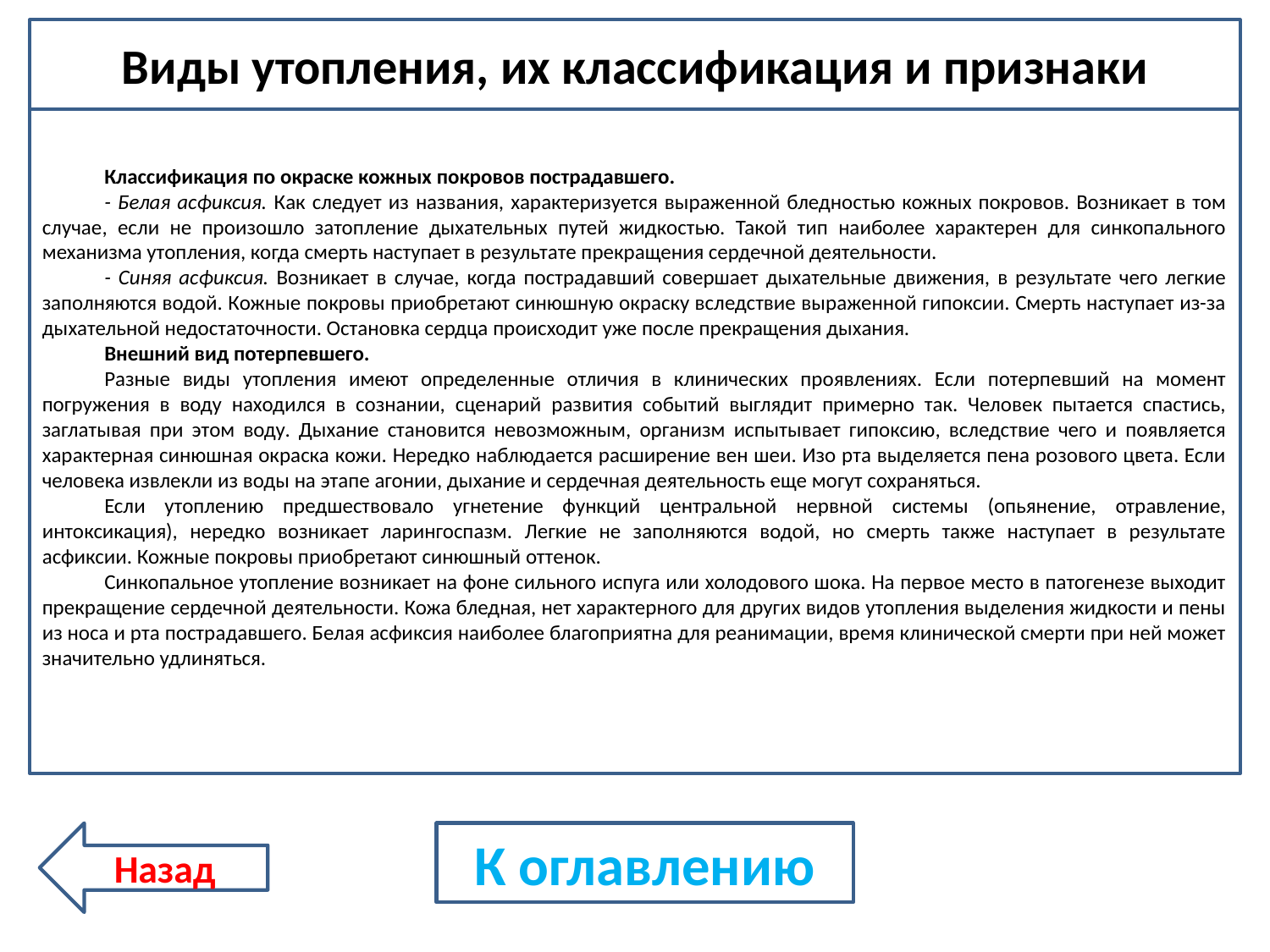

Виды утопления, их классификация и признаки
Классификация по окраске кожных покровов пострадавшего.
- Белая асфиксия. Как следует из названия, характеризуется выраженной бледностью кожных покровов. Возникает в том случае, если не произошло затопление дыхательных путей жидкостью. Такой тип наиболее характерен для синкопального механизма утопления, когда смерть наступает в результате прекращения сердечной деятельности.
- Синяя асфиксия. Возникает в случае, когда пострадавший совершает дыхательные движения, в результате чего легкие заполняются водой. Кожные покровы приобретают синюшную окраску вследствие выраженной гипоксии. Смерть наступает из-за дыхательной недостаточности. Остановка сердца происходит уже после прекращения дыхания.
Внешний вид потерпевшего.
Разные виды утопления имеют определенные отличия в клинических проявлениях. Если потерпевший на момент погружения в воду находился в сознании, сценарий развития событий выглядит примерно так. Человек пытается спастись, заглатывая при этом воду. Дыхание становится невозможным, организм испытывает гипоксию, вследствие чего и появляется характерная синюшная окраска кожи. Нередко наблюдается расширение вен шеи. Изо рта выделяется пена розового цвета. Если человека извлекли из воды на этапе агонии, дыхание и сердечная деятельность еще могут сохраняться.
Если утоплению предшествовало угнетение функций центральной нервной системы (опьянение, отравление, интоксикация), нередко возникает ларингоспазм. Легкие не заполняются водой, но смерть также наступает в результате асфиксии. Кожные покровы приобретают синюшный оттенок.
Синкопальное утопление возникает на фоне сильного испуга или холодового шока. На первое место в патогенезе выходит прекращение сердечной деятельности. Кожа бледная, нет характерного для других видов утопления выделения жидкости и пены из носа и рта пострадавшего. Белая асфиксия наиболее благоприятна для реанимации, время клинической смерти при ней может значительно удлиняться.

Назад
К оглавлению